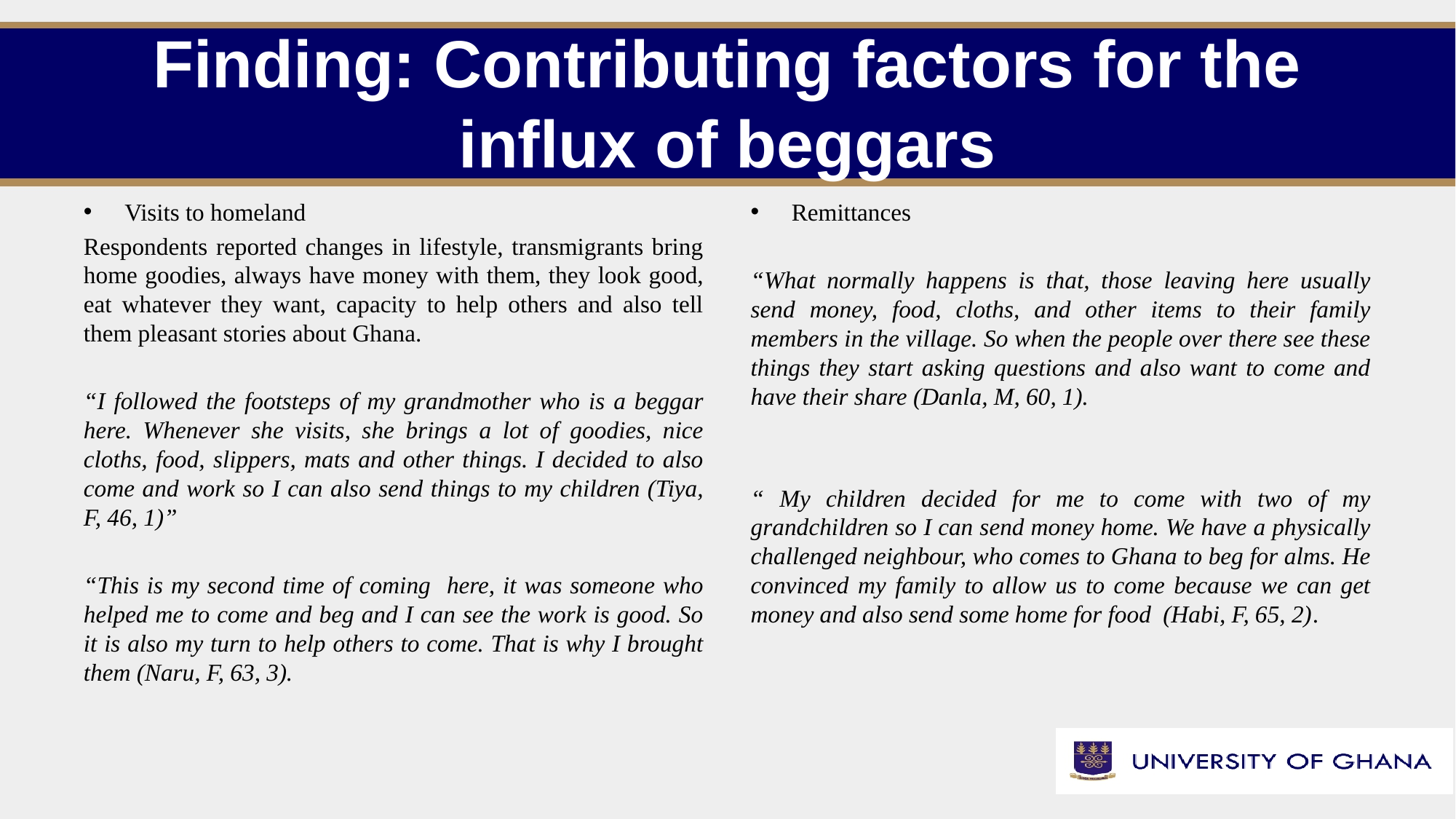

# Finding: Contributing factors for the influx of beggars
Visits to homeland
Respondents reported changes in lifestyle, transmigrants bring home goodies, always have money with them, they look good, eat whatever they want, capacity to help others and also tell them pleasant stories about Ghana.

“I followed the footsteps of my grandmother who is a beggar here. Whenever she visits, she brings a lot of goodies, nice cloths, food, slippers, mats and other things. I decided to also come and work so I can also send things to my children (Tiya, F, 46, 1)”

“This is my second time of coming  here, it was someone who helped me to come and beg and I can see the work is good. So it is also my turn to help others to come. That is why I brought them (Naru, F, 63, 3).

Remittances

“What normally happens is that, those leaving here usually send money, food, cloths, and other items to their family members in the village. So when the people over there see these things they start asking questions and also want to come and have their share (Danla, M, 60, 1).

“ My children decided for me to come with two of my grandchildren so I can send money home. We have a physically challenged neighbour, who comes to Ghana to beg for alms. He convinced my family to allow us to come because we can get money and also send some home for food  (Habi, F, 65, 2).